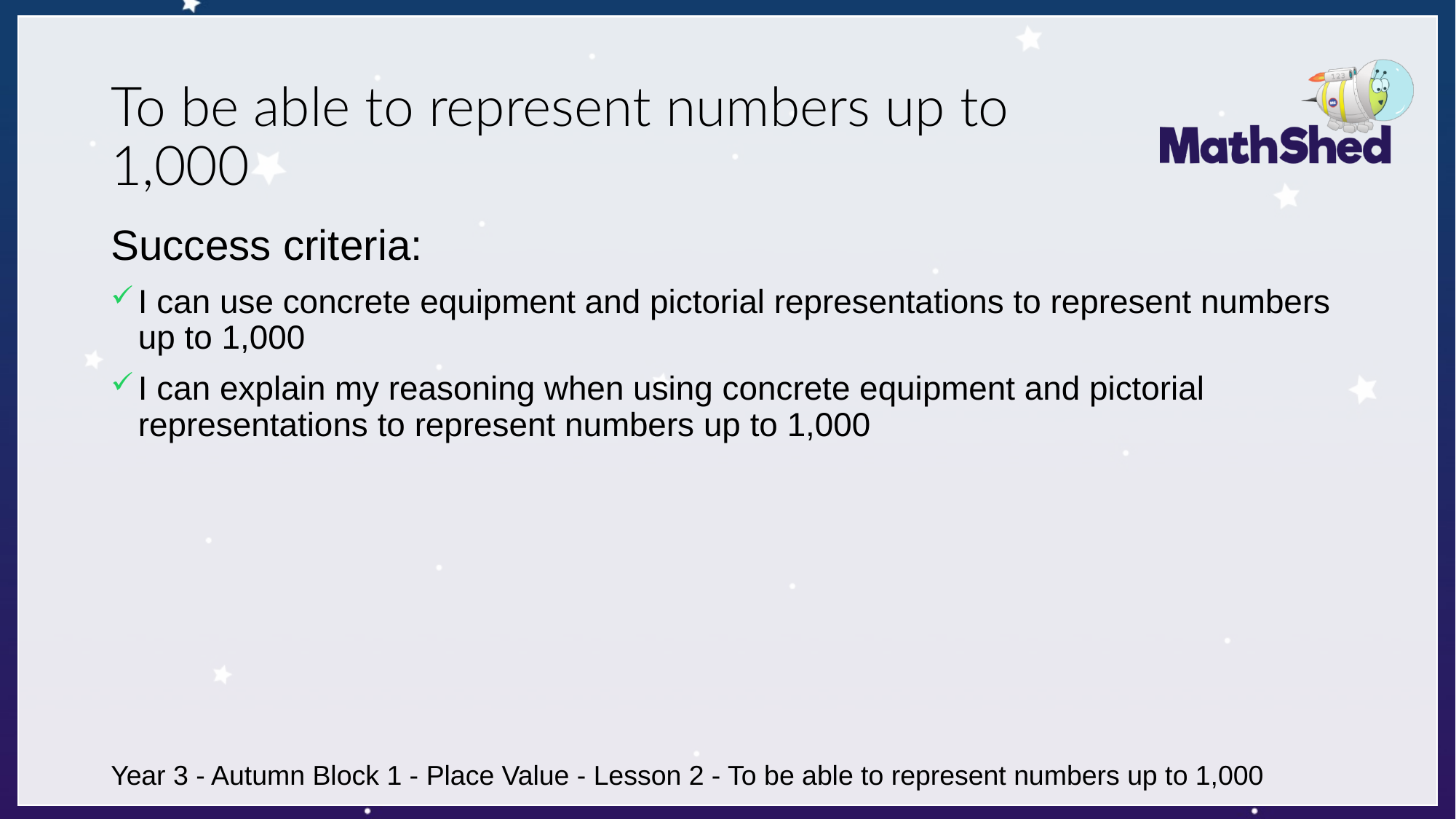

# To be able to represent numbers up to 1,000
Success criteria:
I can use concrete equipment and pictorial representations to represent numbers up to 1,000
I can explain my reasoning when using concrete equipment and pictorial representations to represent numbers up to 1,000

Year 3 - Autumn Block 1 - Place Value - Lesson 2 - To be able to represent numbers up to 1,000